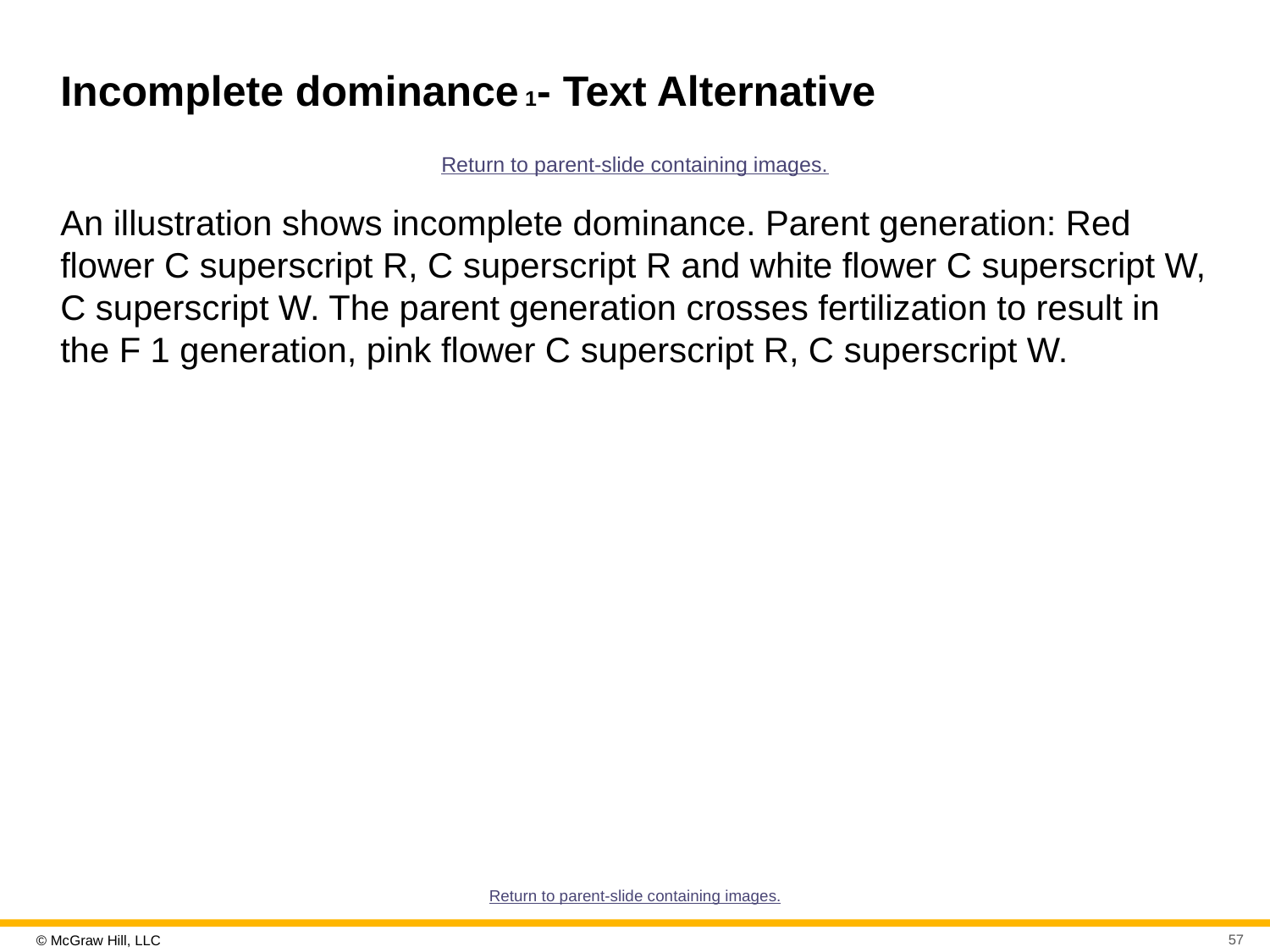

# Incomplete dominance 1- Text Alternative
Return to parent-slide containing images.
An illustration shows incomplete dominance. Parent generation: Red flower C superscript R, C superscript R and white flower C superscript W, C superscript W. The parent generation crosses fertilization to result in the F 1 generation, pink flower C superscript R, C superscript W.
Return to parent-slide containing images.
57